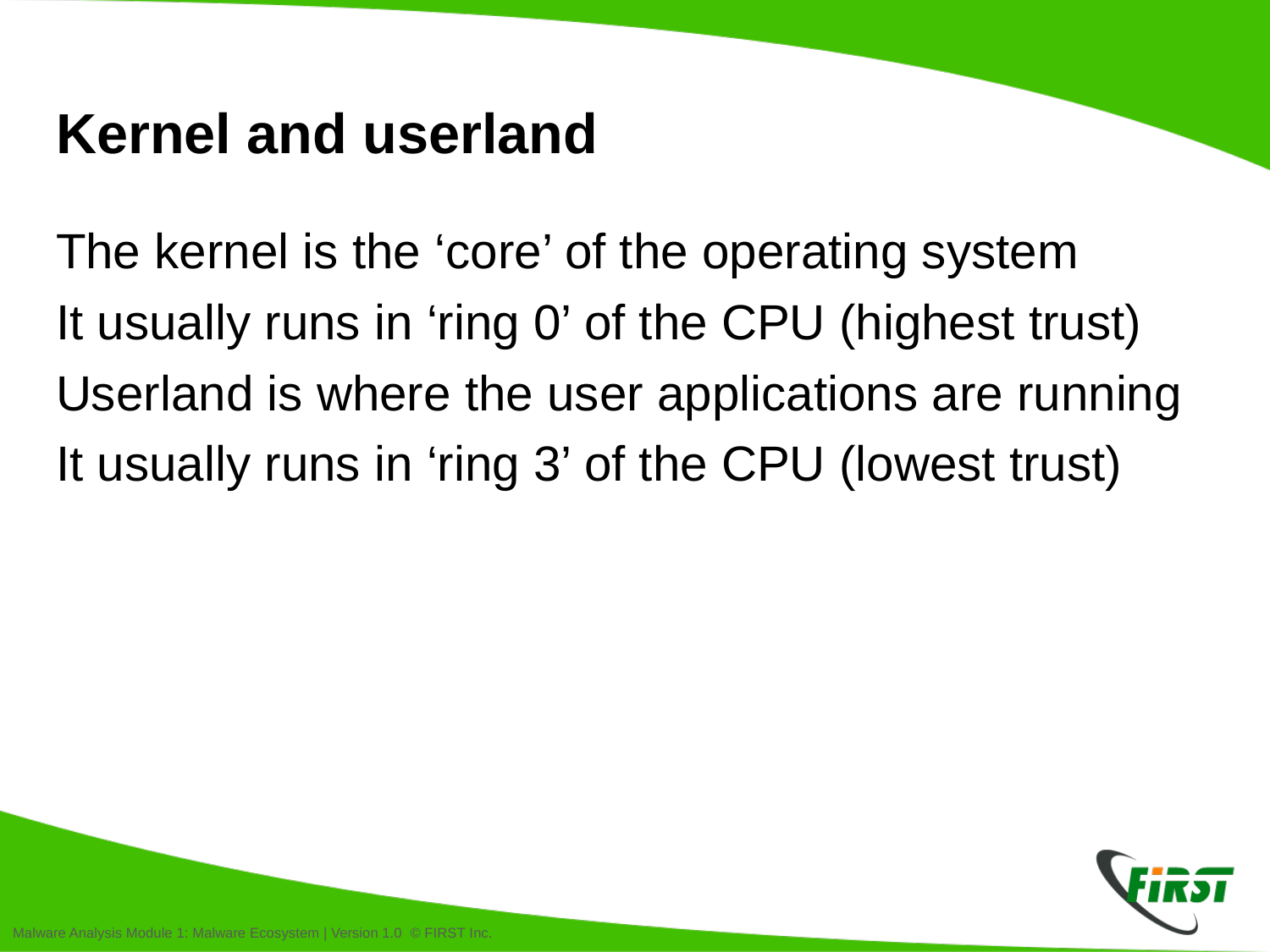

# Kernel and userland
The kernel is the ‘core’ of the operating system
It usually runs in ‘ring 0’ of the CPU (highest trust)
Userland is where the user applications are running
It usually runs in ‘ring 3’ of the CPU (lowest trust)